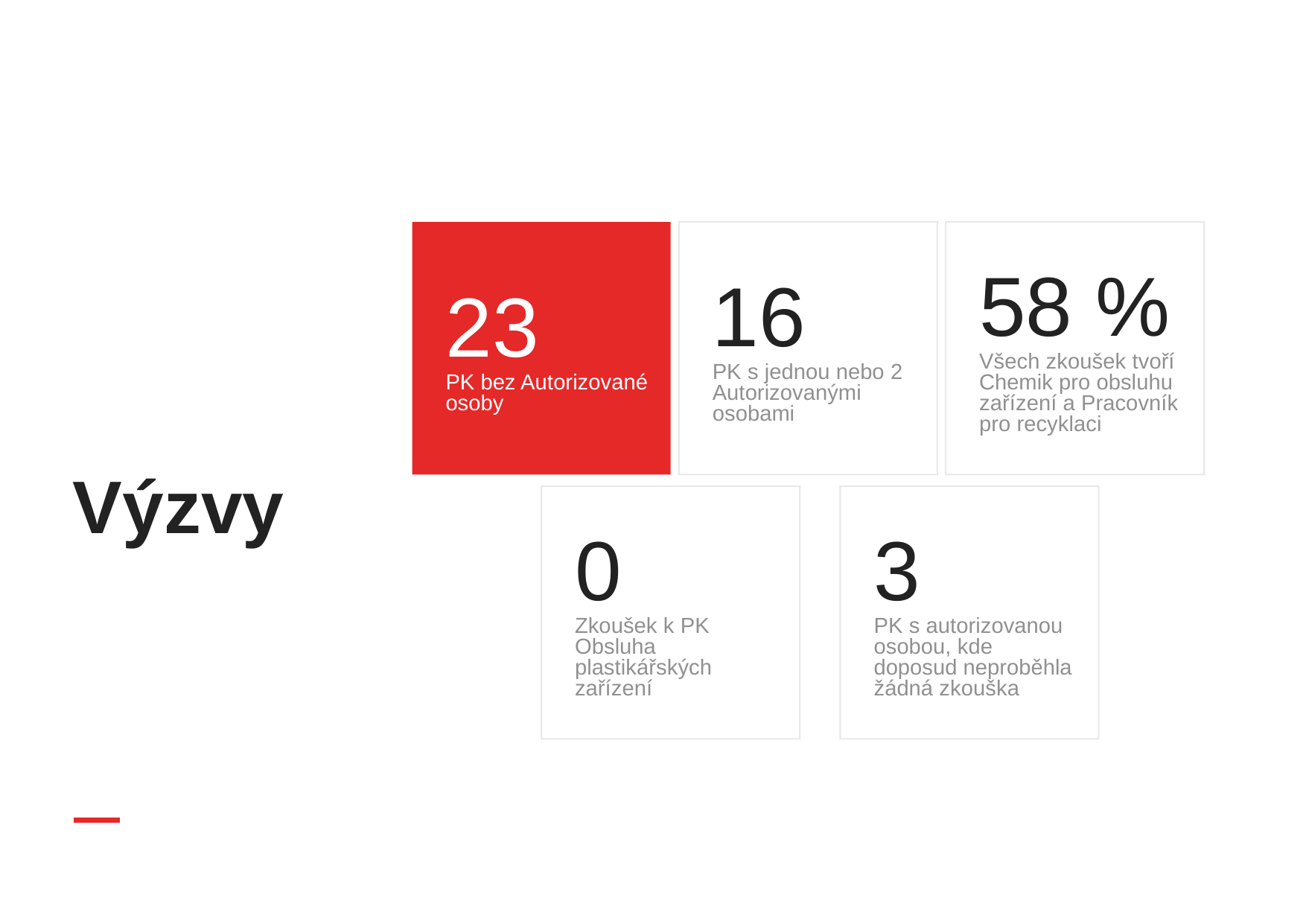

16
PK s jednou nebo 2 Autorizovanými osobami
58 %
Všech zkoušek tvoří Chemik pro obsluhu zařízení a Pracovník pro recyklaci
23
PK bez Autorizované osoby
# Výzvy
0
Zkoušek k PK Obsluha plastikářských zařízení
3
PK s autorizovanou osobou, kde doposud neproběhla žádná zkouška